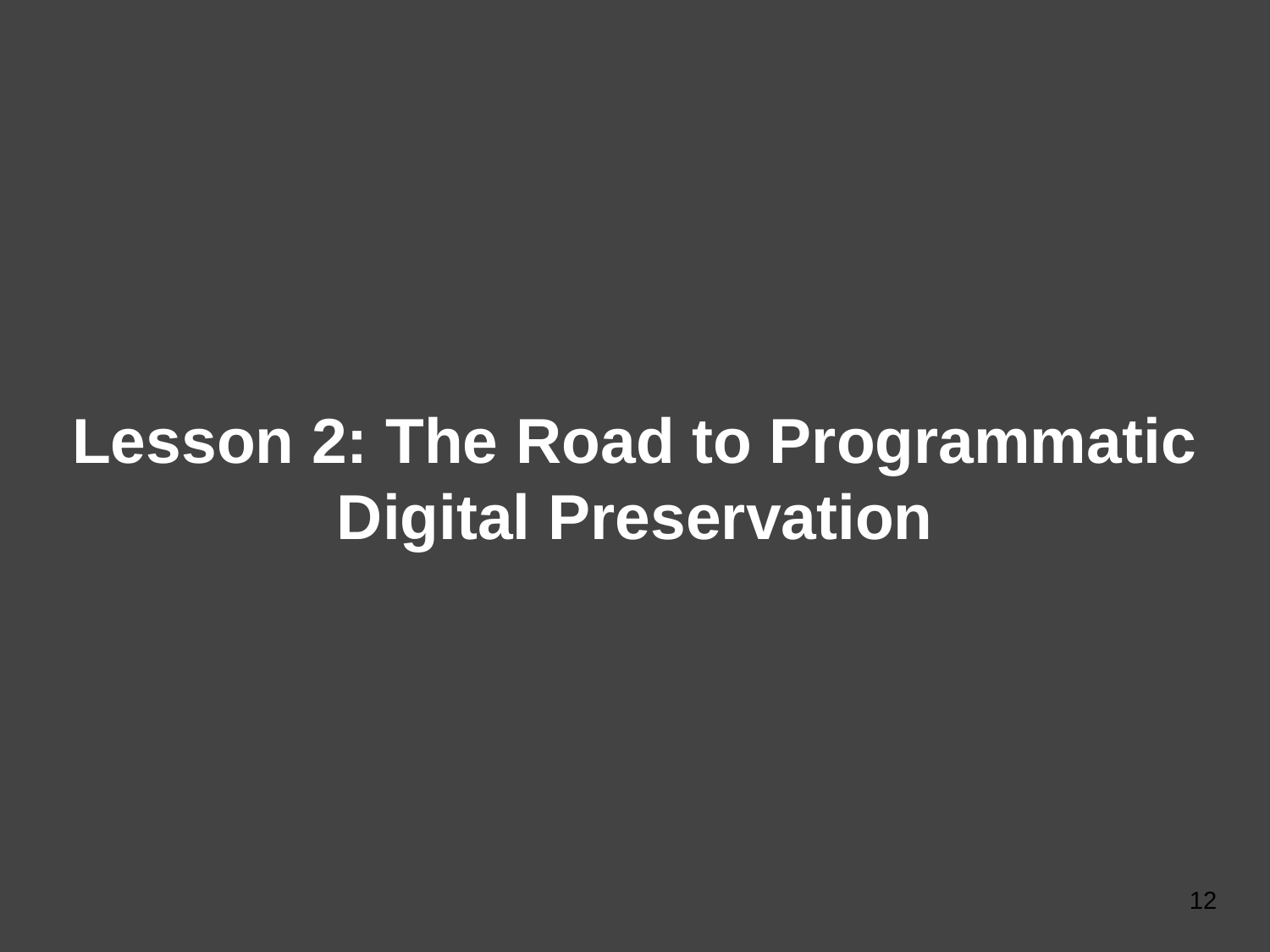

# Lesson 2: The Road to Programmatic Digital Preservation
12